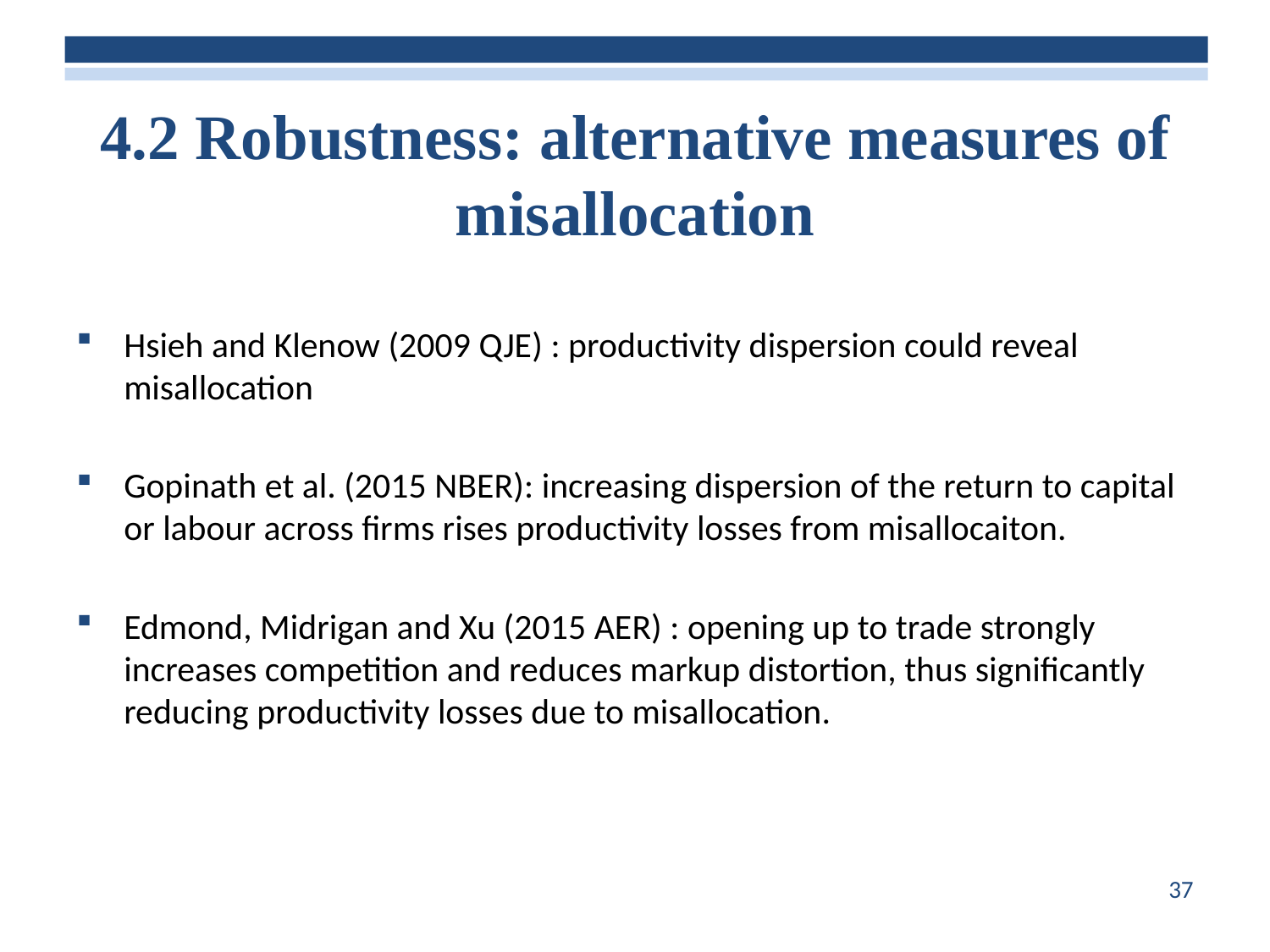

# 4.2 Robustness: alternative measures of misallocation

Hsieh and Klenow (2009 QJE) : productivity dispersion could reveal misallocation

Gopinath et al. (2015 NBER): increasing dispersion of the return to capital or labour across firms rises productivity losses from misallocaiton.

Edmond, Midrigan and Xu (2015 AER) : opening up to trade strongly increases competition and reduces markup distortion, thus significantly reducing productivity losses due to misallocation.

37